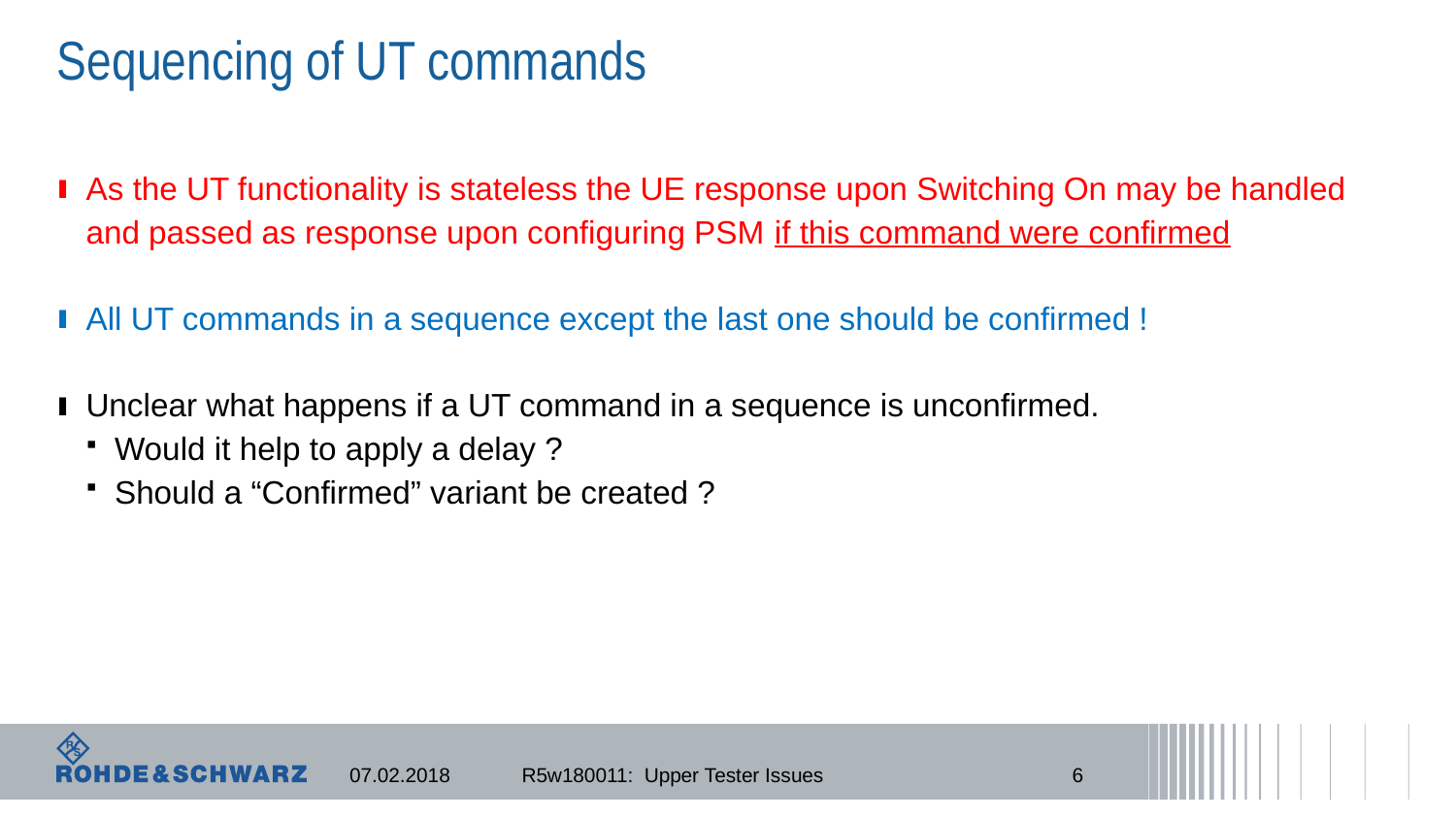

# Sequencing of UT commands
As the UT functionality is stateless the UE response upon Switching On may be handled and passed as response upon configuring PSM if this command were confirmed

All UT commands in a sequence except the last one should be confirmed !

Unclear what happens if a UT command in a sequence is unconfirmed.
Would it help to apply a delay ?
Should a “Confirmed” variant be created ?

07.02.2018
R5w180011:  Upper Tester Issues
6